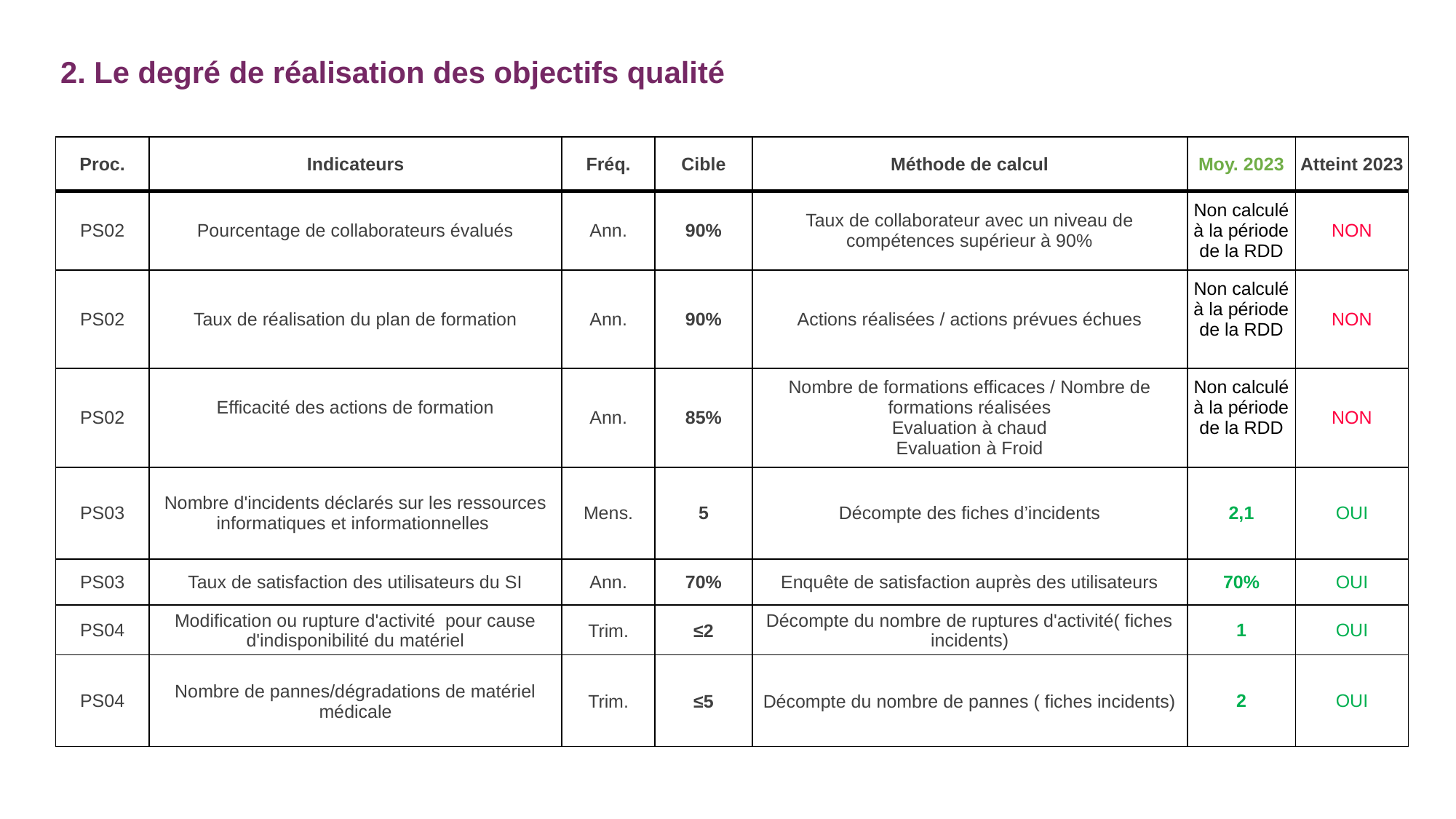

# 2. Le degré de réalisation des objectifs qualité
| Proc. | Indicateurs | Fréq. | Cible | Méthode de calcul | Moy. 2023 | Atteint 2023 |
| --- | --- | --- | --- | --- | --- | --- |
| PS02 | Pourcentage de collaborateurs évalués | Ann. | 90% | Taux de collaborateur avec un niveau de compétences supérieur à 90% | Non calculé à la période de la RDD | NON |
| PS02 | Taux de réalisation du plan de formation | Ann. | 90% | Actions réalisées / actions prévues échues | Non calculé à la période de la RDD | NON |
| PS02 | Efficacité des actions de formation | Ann. | 85% | Nombre de formations efficaces / Nombre de formations réalisées Evaluation à chaud Evaluation à Froid | Non calculé à la période de la RDD | NON |
| PS03 | Nombre d'incidents déclarés sur les ressources informatiques et informationnelles | Mens. | 5 | Décompte des fiches d’incidents | 2,1 | OUI |
| PS03 | Taux de satisfaction des utilisateurs du SI | Ann. | 70% | Enquête de satisfaction auprès des utilisateurs | 70% | OUI |
| PS04 | Modification ou rupture d'activité pour cause d'indisponibilité du matériel | Trim. | ≤2 | Décompte du nombre de ruptures d'activité( fiches incidents) | 1 | OUI |
| PS04 | Nombre de pannes/dégradations de matériel médicale | Trim. | ≤5 | Décompte du nombre de pannes ( fiches incidents) | 2 | OUI |